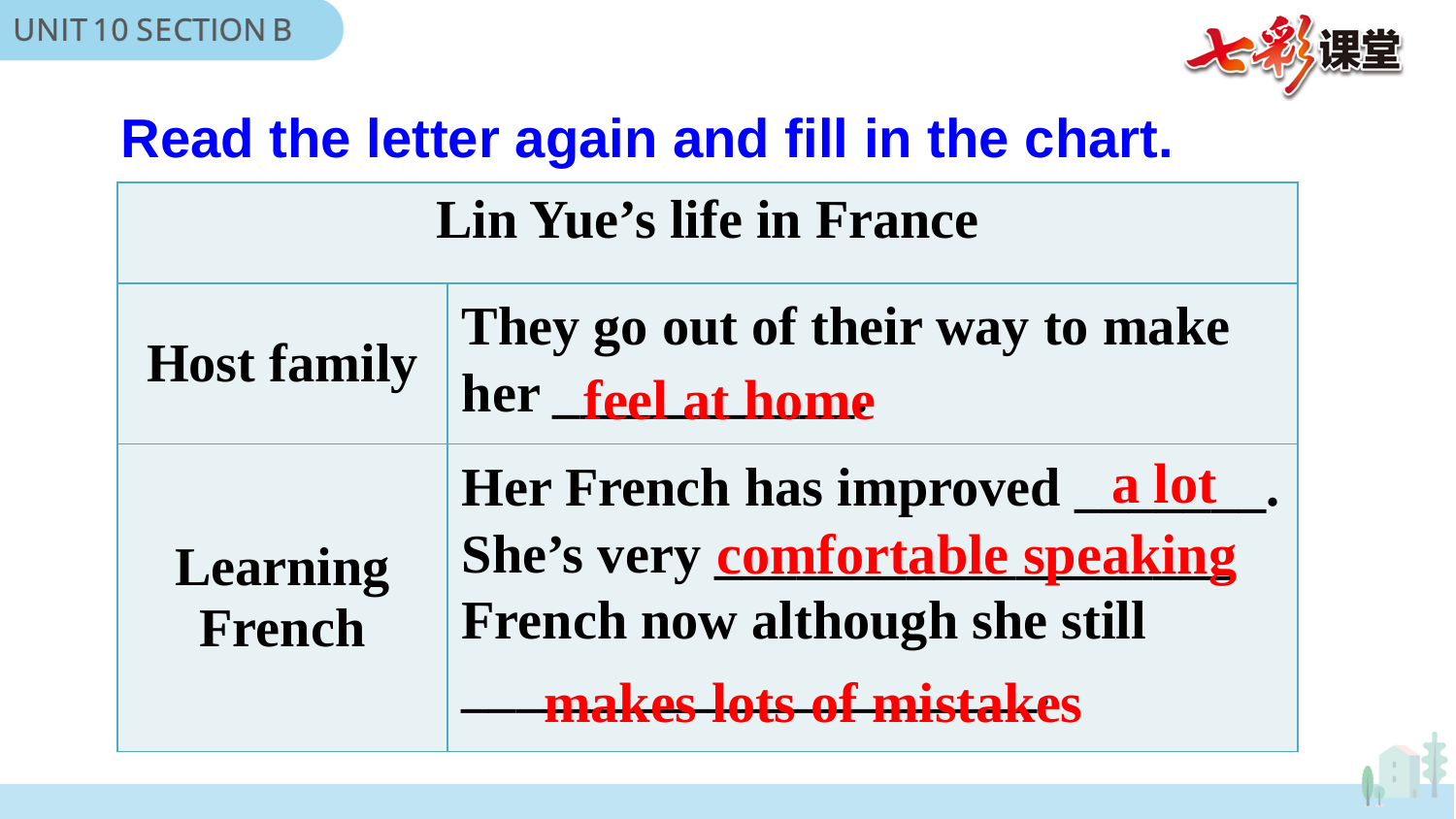

Read the letter again and fill in the chart.
| Lin Yue’s life in France |  |
| --- | --- |
| Host family | They go out of their way to make her \_\_\_\_\_\_\_\_\_\_\_. |
| Learning French | Her French has improved \_\_\_\_\_\_\_. She’s very \_\_\_\_\_\_\_\_\_\_\_\_\_\_\_\_\_\_\_ French now although she still \_\_\_\_\_\_\_\_\_\_\_\_\_\_\_\_\_\_\_\_\_. |
feel at home
a lot
comfortable speaking
makes lots of mistakes